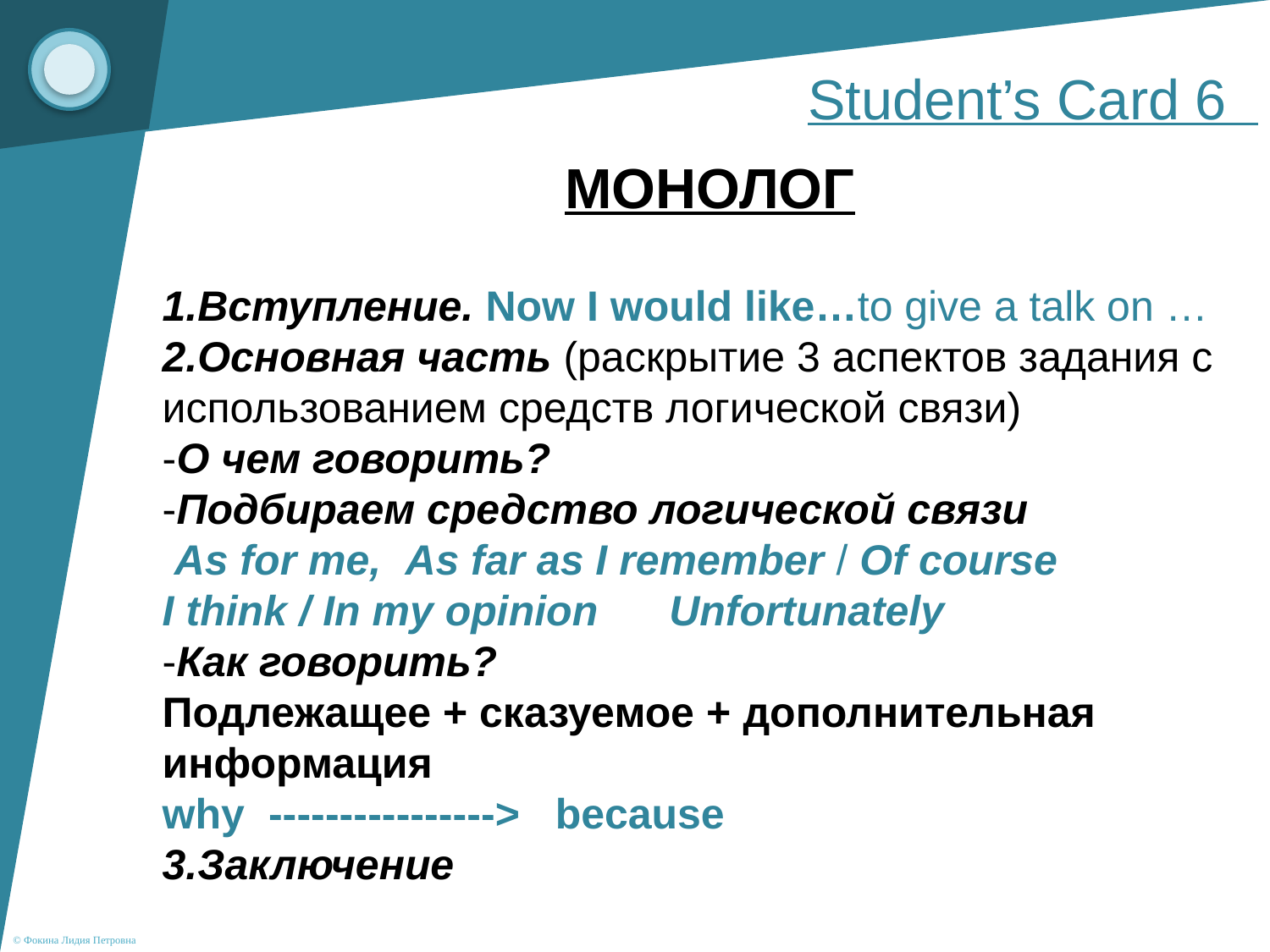

Student’s Card 6
МОНОЛОГ

1.Вступление. Now I would like…to give a talk on …
2.Основная часть (раскрытие 3 аспектов задания с использованием средств логической связи)
-О чем говорить?
-Подбираем средство логической связи
 As for me,  As far as I remember / Of course
I think / In my opinion      Unfortunately
-Как говорить?
Подлежащее + сказуемое + дополнительная информация
why  ---------------->   because
3.Заключение